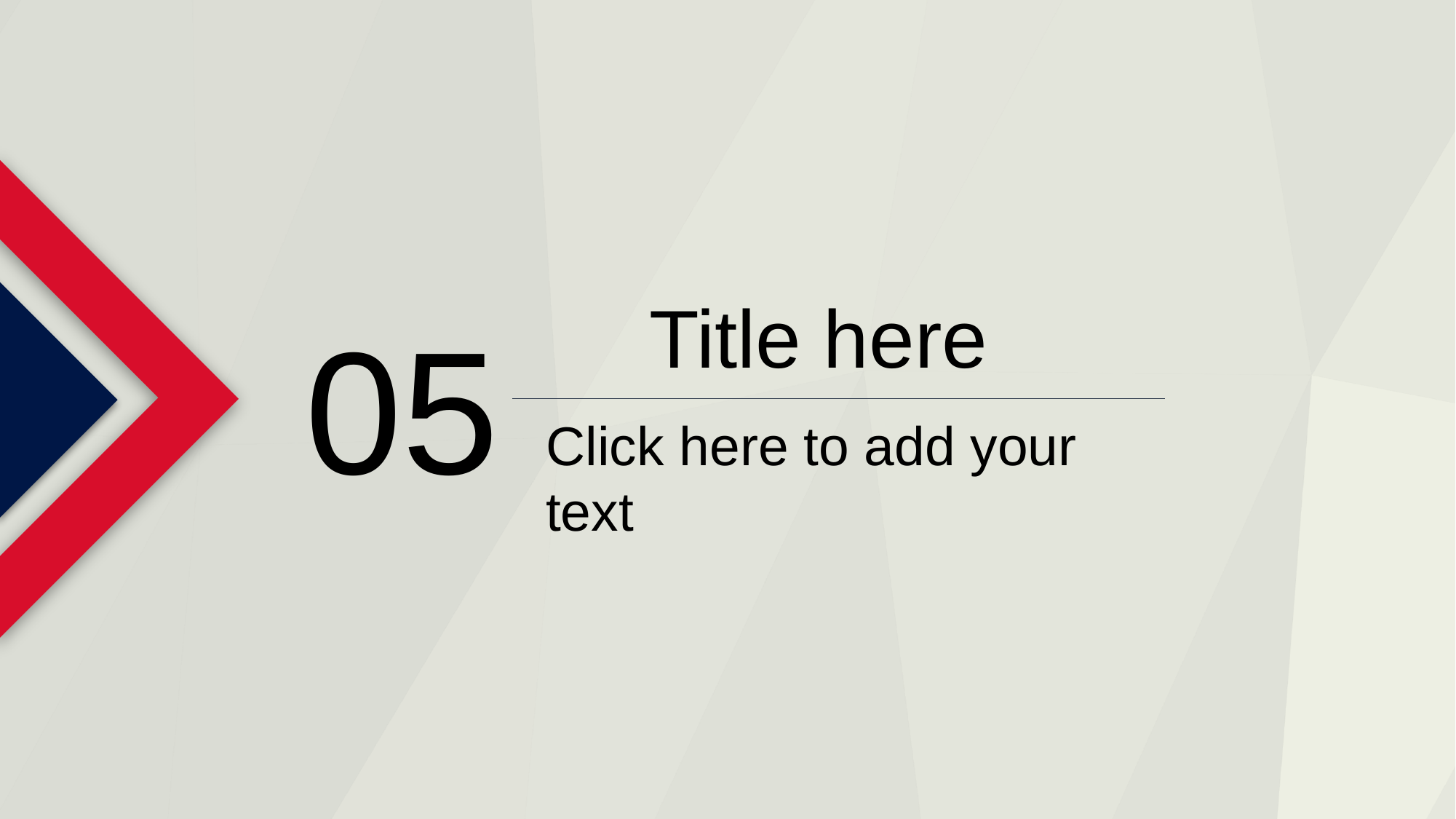

Title here
05
Click here to add your text